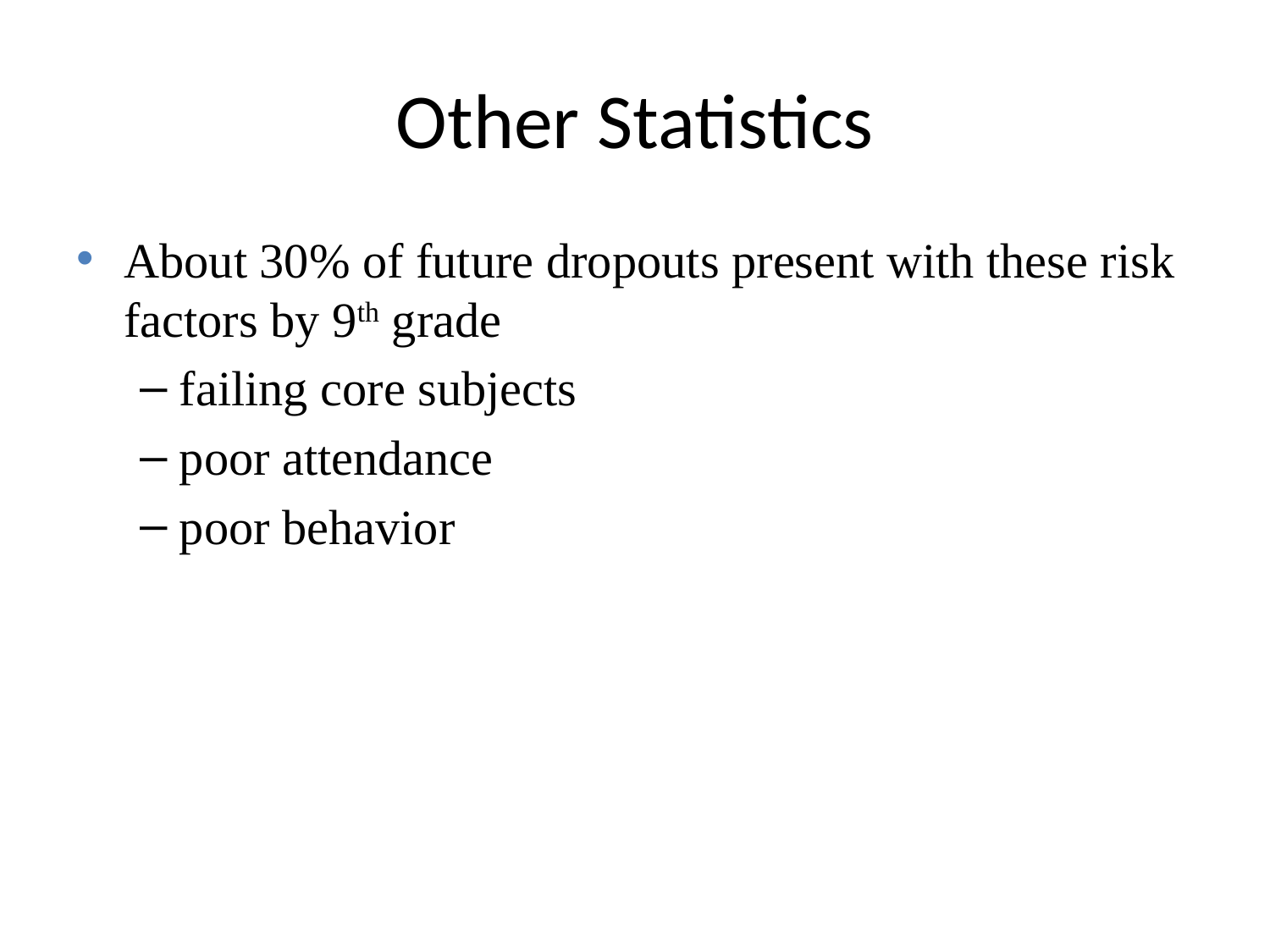

# Other Statistics
About 30% of future dropouts present with these risk factors by 9th grade
failing core subjects
poor attendance
poor behavior